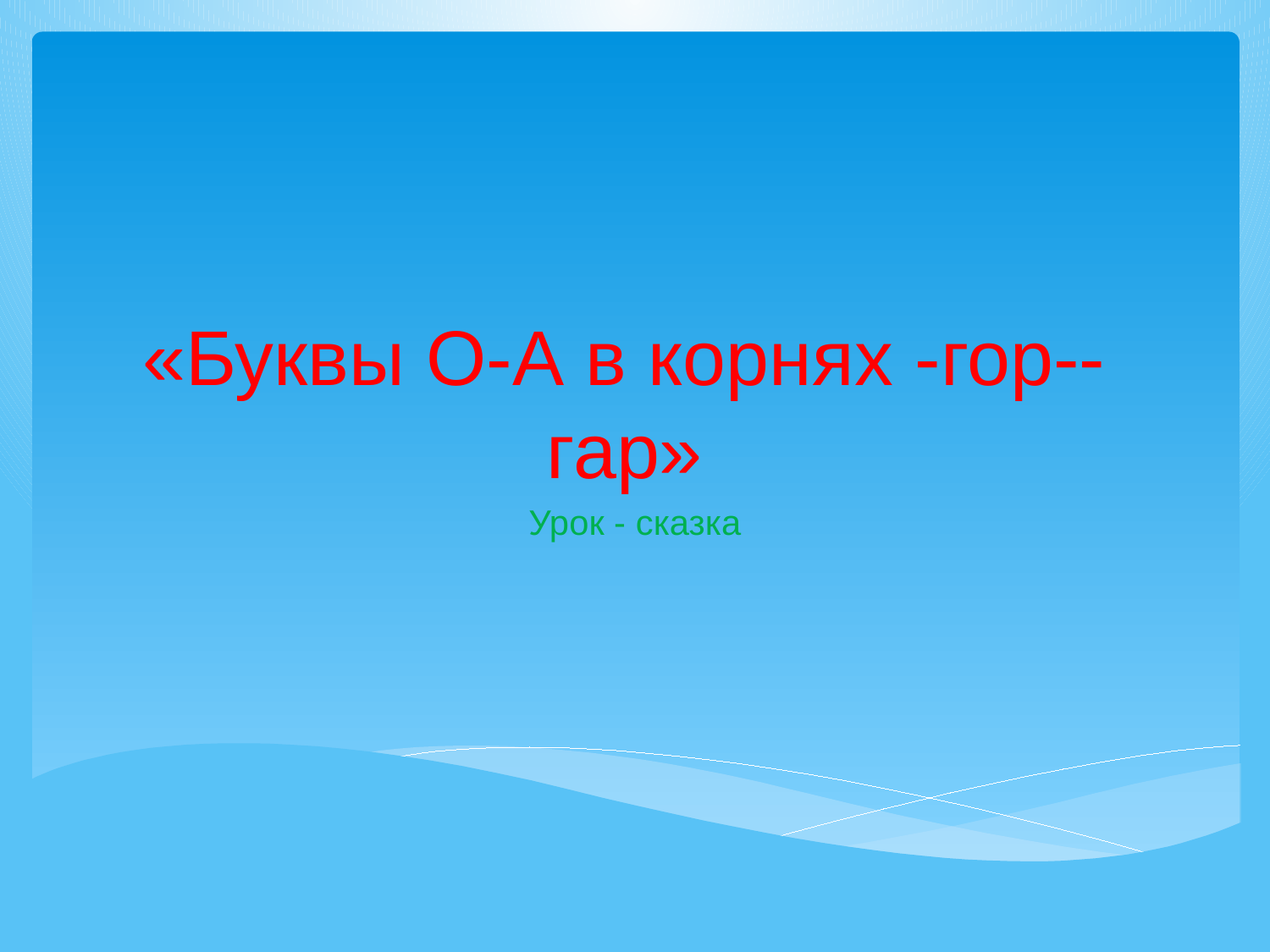

# «Буквы О-А в корнях -гор--гар»
Урок - сказка